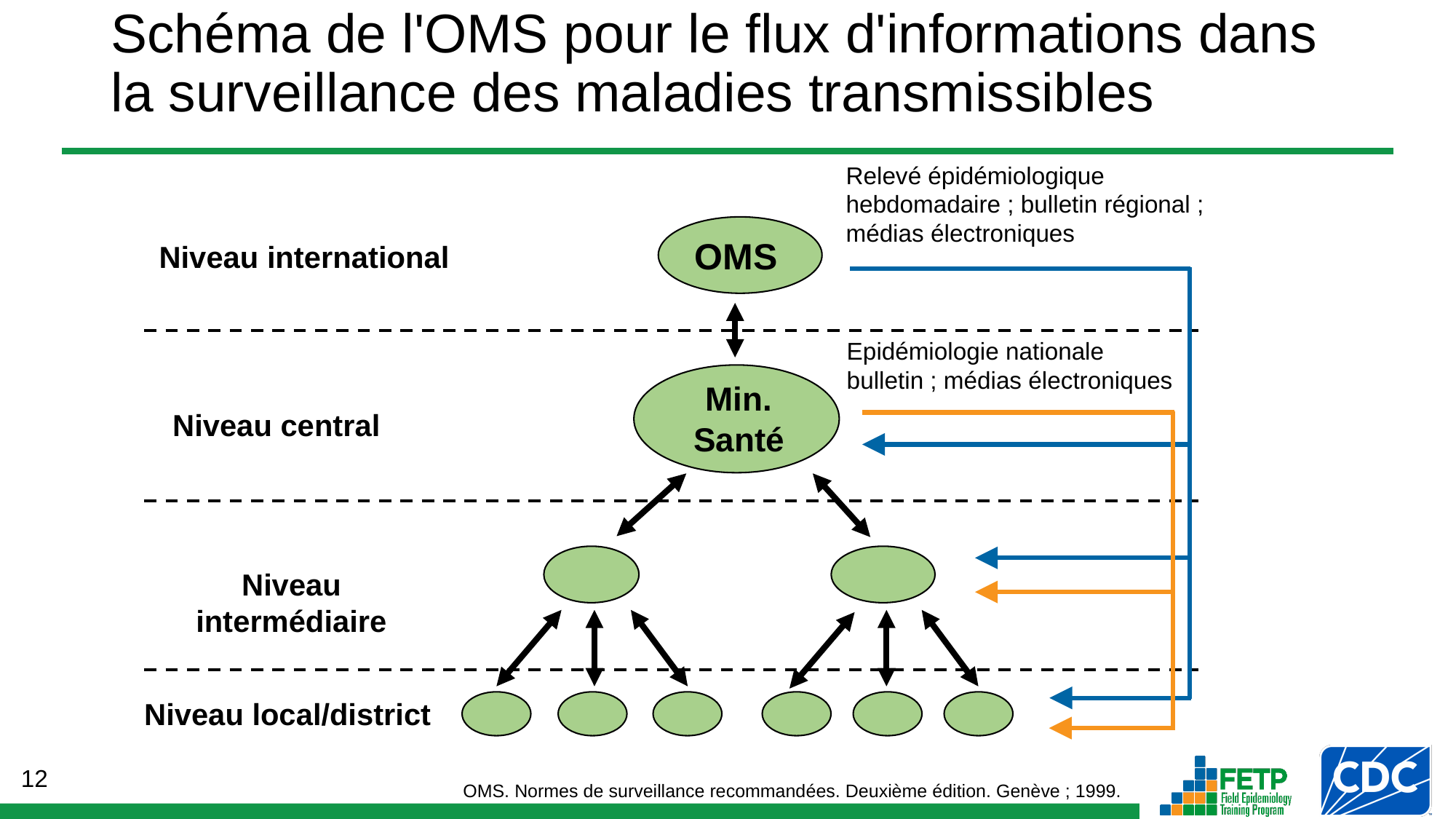

# Schéma de l'OMS pour le flux d'informations dans la surveillance des maladies transmissibles
Relevé épidémiologique hebdomadaire ; bulletin régional ; médias électroniques

OMS
Niveau international
Epidémiologie nationale
bulletin ; médias électroniques

Min. Santé
Niveau central

Niveau intermédiaire
Niveau local/district

OMS. Normes de surveillance recommandées. Deuxième édition. Genève ; 1999.